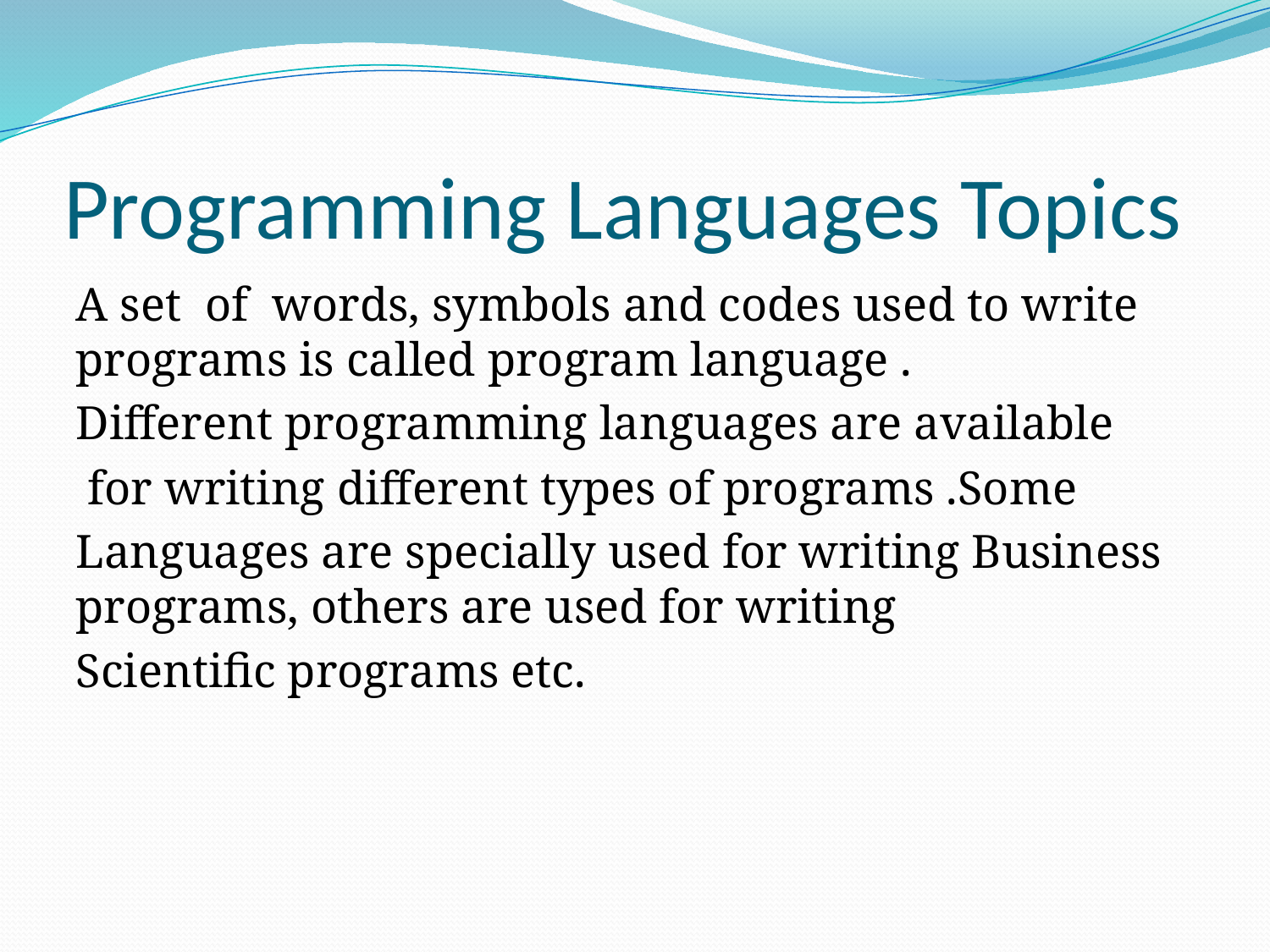

# Programming Languages Topics
A set  of  words, symbols and codes used to write programs is called program language .
Different programming languages are available
 for writing different types of programs .Some
Languages are specially used for writing Business programs, others are used for writing
Scientific programs etc.